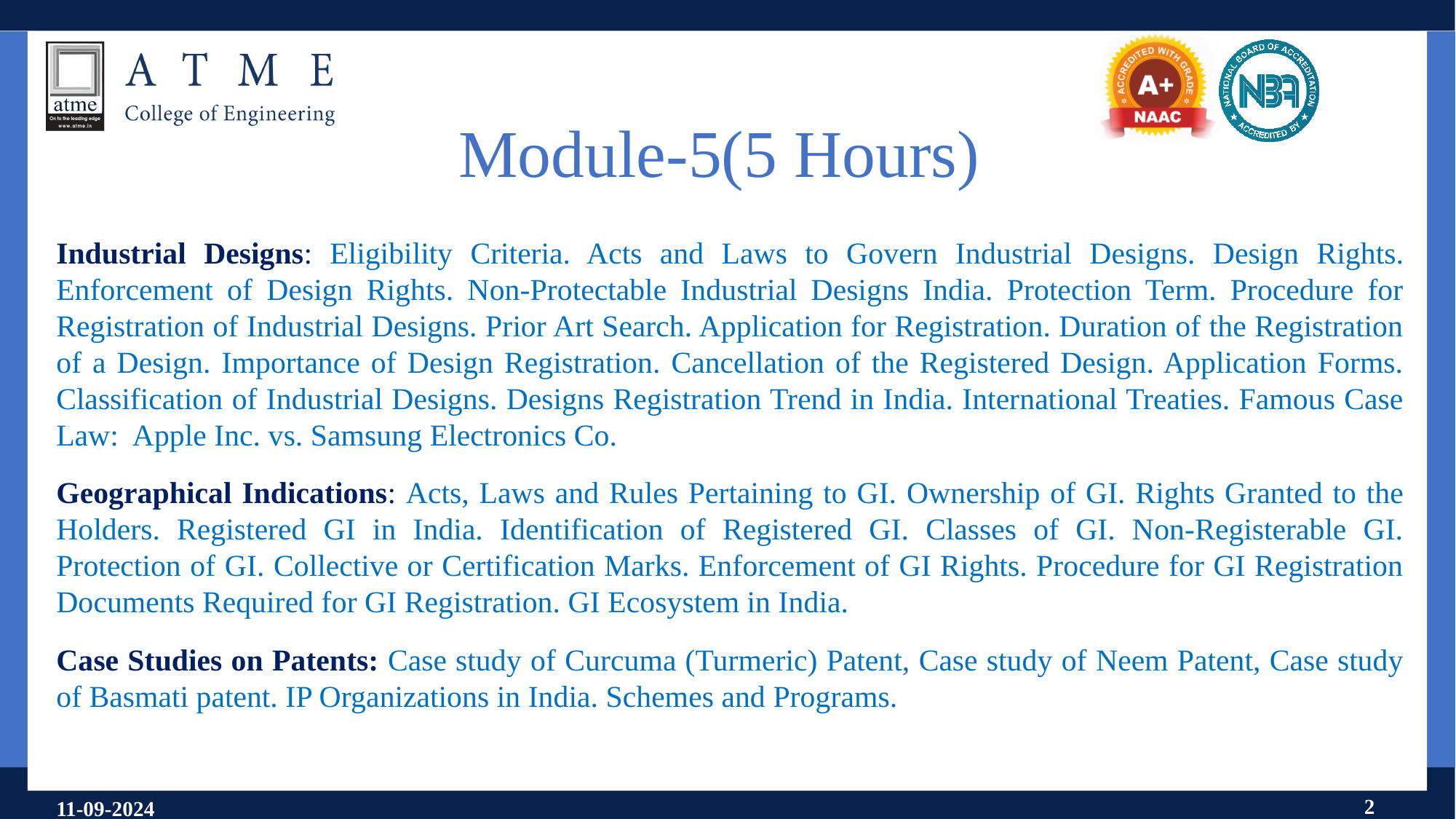

# Module-5(5 Hours)
Industrial Designs: Eligibility Criteria. Acts and Laws to Govern Industrial Designs. Design Rights. Enforcement of Design Rights. Non-Protectable Industrial Designs India. Protection Term. Procedure for Registration of Industrial Designs. Prior Art Search. Application for Registration. Duration of the Registration of a Design. Importance of Design Registration. Cancellation of the Registered Design. Application Forms. Classification of Industrial Designs. Designs Registration Trend in India. International Treaties. Famous Case Law:  Apple Inc. vs. Samsung Electronics Co.
Geographical Indications: Acts, Laws and Rules Pertaining to GI. Ownership of GI. Rights Granted to the Holders. Registered GI in India. Identification of Registered GI. Classes of GI. Non-Registerable GI. Protection of GI. Collective or Certification Marks. Enforcement of GI Rights. Procedure for GI Registration Documents Required for GI Registration. GI Ecosystem in India.
Case Studies on Patents: Case study of Curcuma (Turmeric) Patent, Case study of Neem Patent, Case study of Basmati patent. IP Organizations in India. Schemes and Programs.

2
11-09-2024